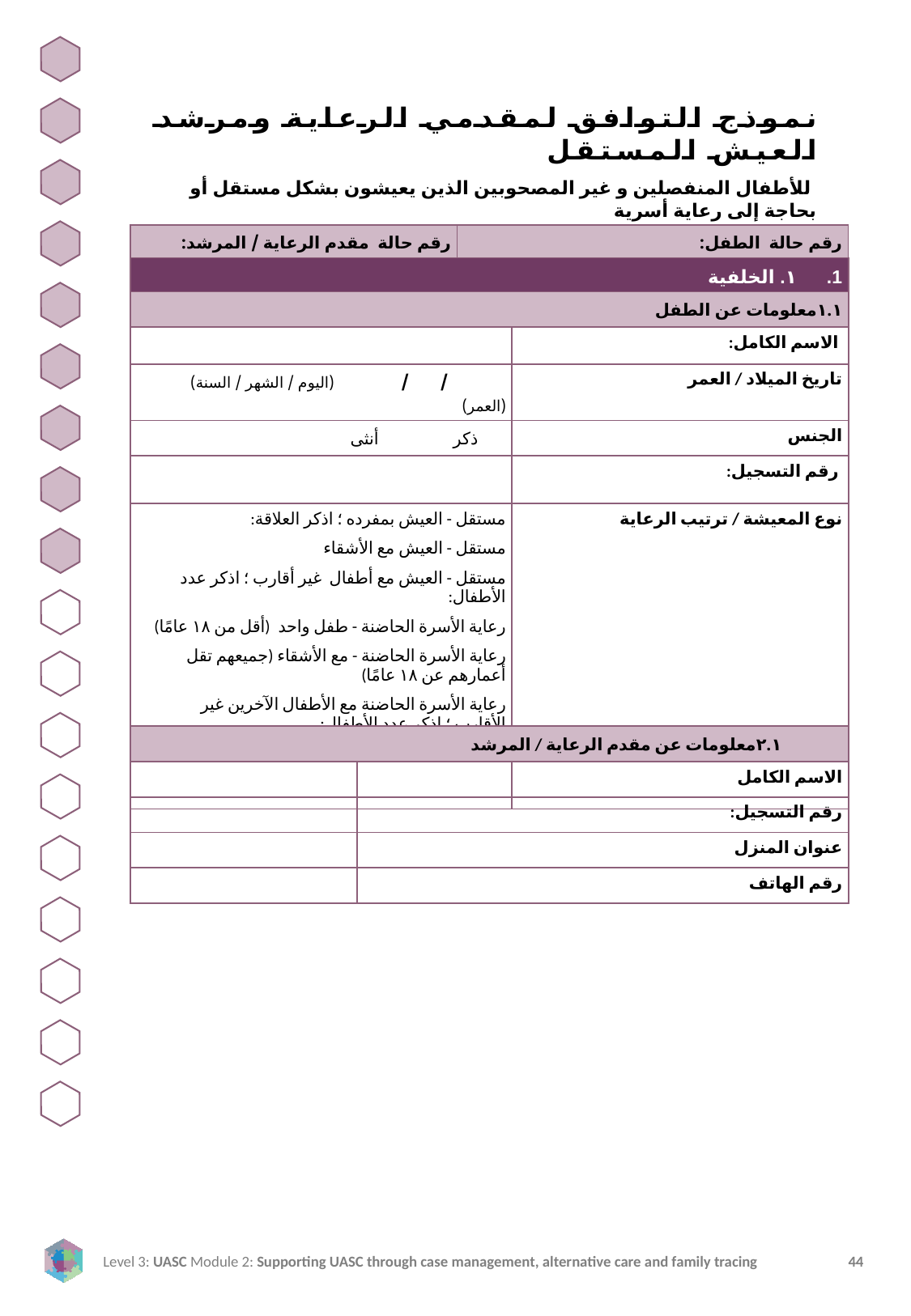

نموذج التوافق لمقدمي الرعاية ومرشد العيش المستقل

 للأطفال المنفصلين و غير المصحوبين الذين يعيشون بشكل مستقل أو بحاجة إلى رعاية أسرية

| رقم حالة مقدم الرعاية / المرشد: | رقم حالة الطفل: |
| --- | --- |
| ١. الخلفية |
| --- |

| ١.١معلومات عن الطفل |  |
| --- | --- |
|  | الاسم الكامل: |
| / / (اليوم / الشهر / السنة) (العمر) | تاريخ الميلاد / العمر |
| ذكر أنثى | الجنس |
|  | رقم التسجيل: |
| مستقل - العيش بمفرده ؛ اذكر العلاقة: مستقل - العيش مع الأشقاء مستقل - العيش مع أطفال غير أقارب ؛ اذكر عدد الأطفال: رعاية الأسرة الحاضنة - طفل واحد (أقل من ١٨ عامًا) رعاية الأسرة الحاضنة - مع الأشقاء (جميعهم تقل أعمارهم عن ١٨ عامًا) رعاية الأسرة الحاضنة مع الأطفال الآخرين غير الأقارب ؛ اذكر عدد الأطفال: | نوع المعيشة / ترتيب الرعاية |

| ٢.١معلومات عن مقدم الرعاية / المرشد |  |
| --- | --- |
|  | الاسم الكامل |
|  | رقم التسجيل: |
|  | عنوان المنزل |
|  | رقم الهاتف |